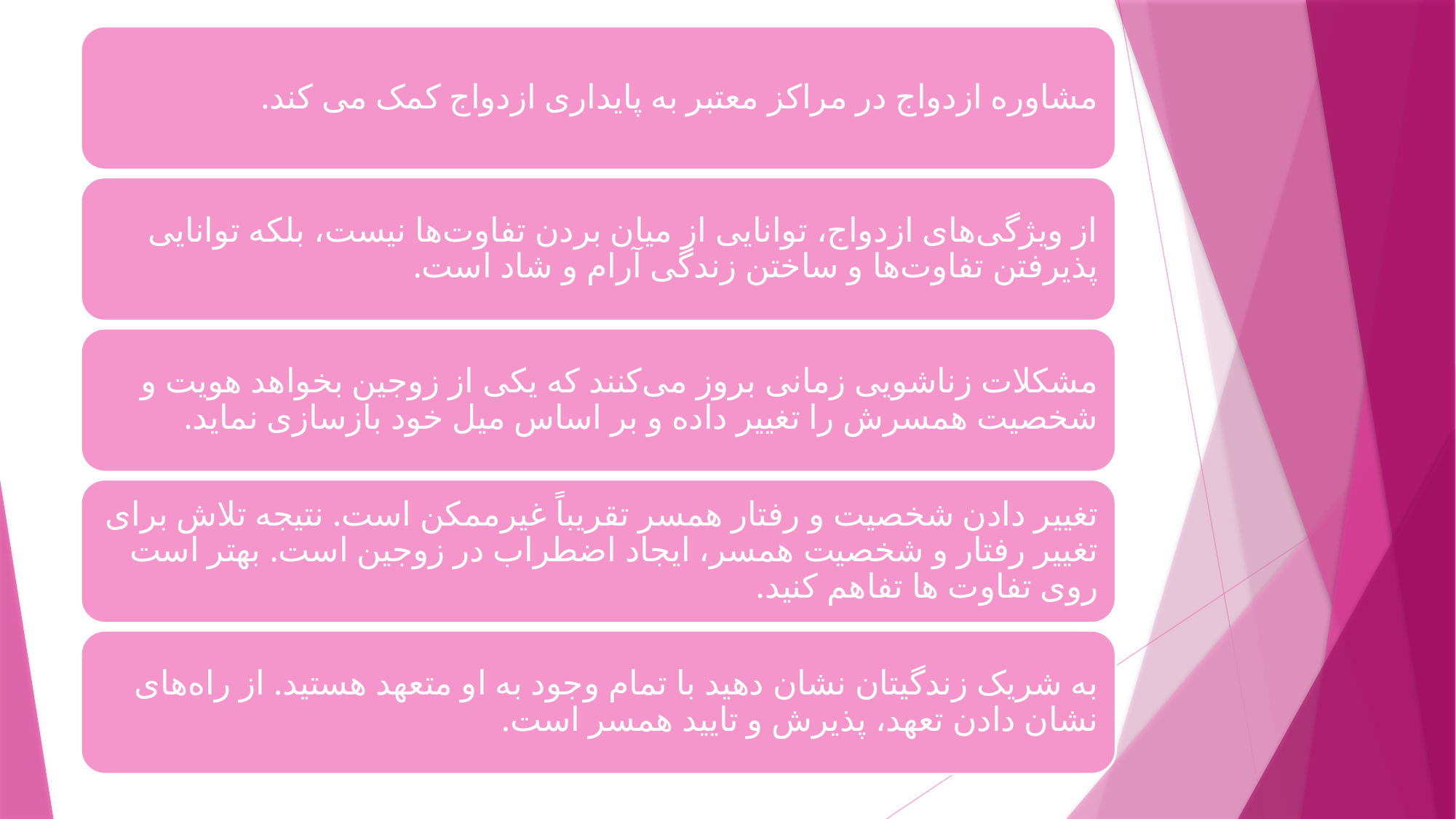

مشاوره ازدواج در مراکز معتبر به پایداری ازدواج کمک می کند.
از ویژگی‌های ازدواج، توانایی از میان بردن تفاوت‌ها نیست، بلکه توانایی پذیرفتن تفاوت‌ها و ساختن زندگی آرام و شاد است.
مشکلات زناشویی زمانی بروز می‌کنند که یکی از زوجین بخواهد هویت و شخصیت همسرش را تغییر داده و بر اساس میل خود بازسازی نماید.
تغییر دادن شخصیت و رفتار همسر تقریباً غیرممکن است. نتیجه تلاش برای تغییر رفتار و شخصیت همسر، ایجاد اضطراب در زوجین است. بهتر است روی تفاوت ها تفاهم کنید.
به شریک زندگیتان نشان دهید با تمام وجود به او متعهد هستید. از راه‌های نشان دادن تعهد، پذیرش و تایید همسر است.